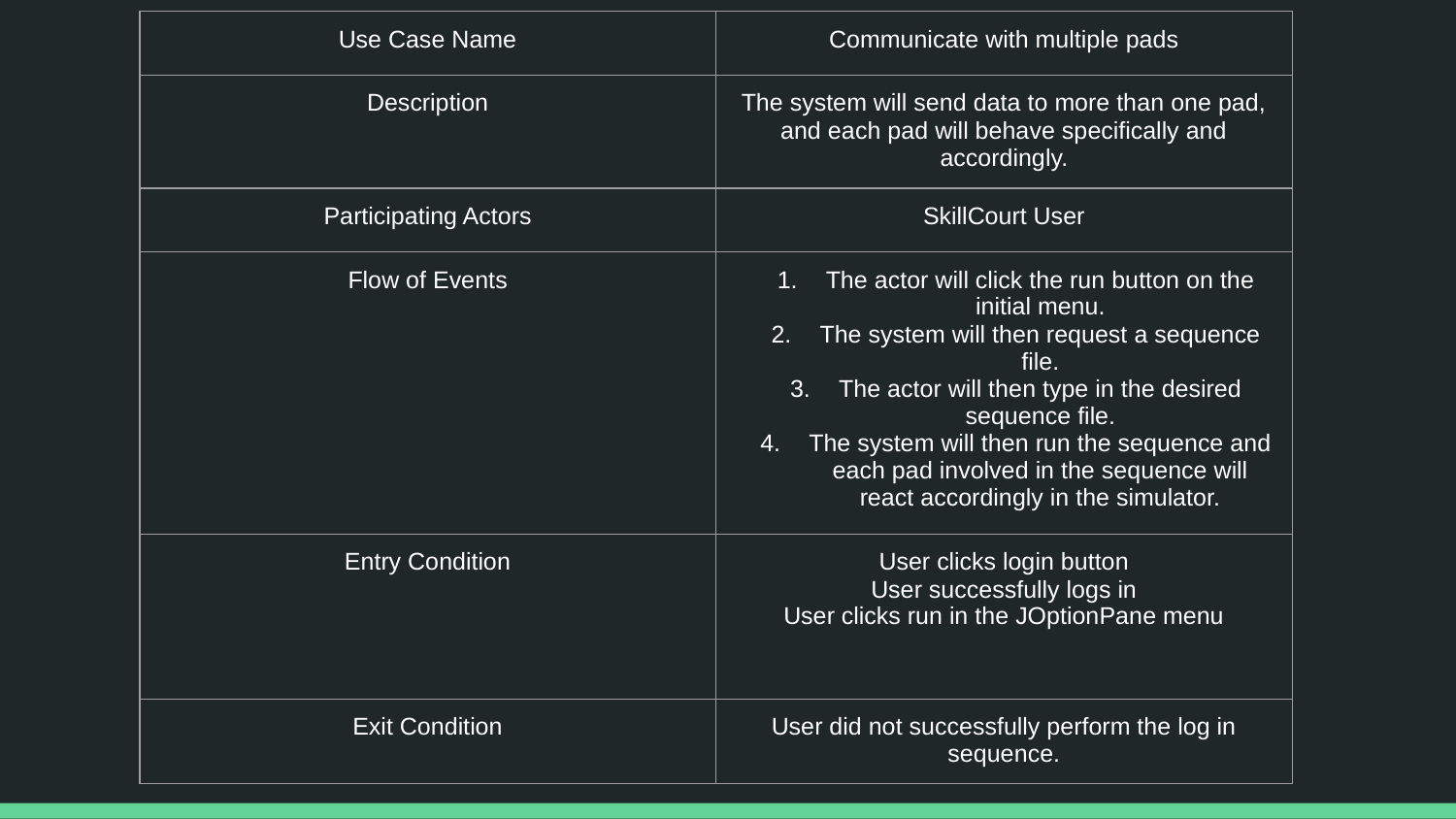

| Use Case Name | Communicate with multiple pads |
| --- | --- |
| Description | The system will send data to more than one pad, and each pad will behave specifically and accordingly. |
| Participating Actors | SkillCourt User |
| Flow of Events | The actor will click the run button on the initial menu. The system will then request a sequence file. The actor will then type in the desired sequence file. The system will then run the sequence and each pad involved in the sequence will react accordingly in the simulator. |
| Entry Condition | User clicks login button User successfully logs in User clicks run in the JOptionPane menu |
| Exit Condition | User did not successfully perform the log in sequence. |